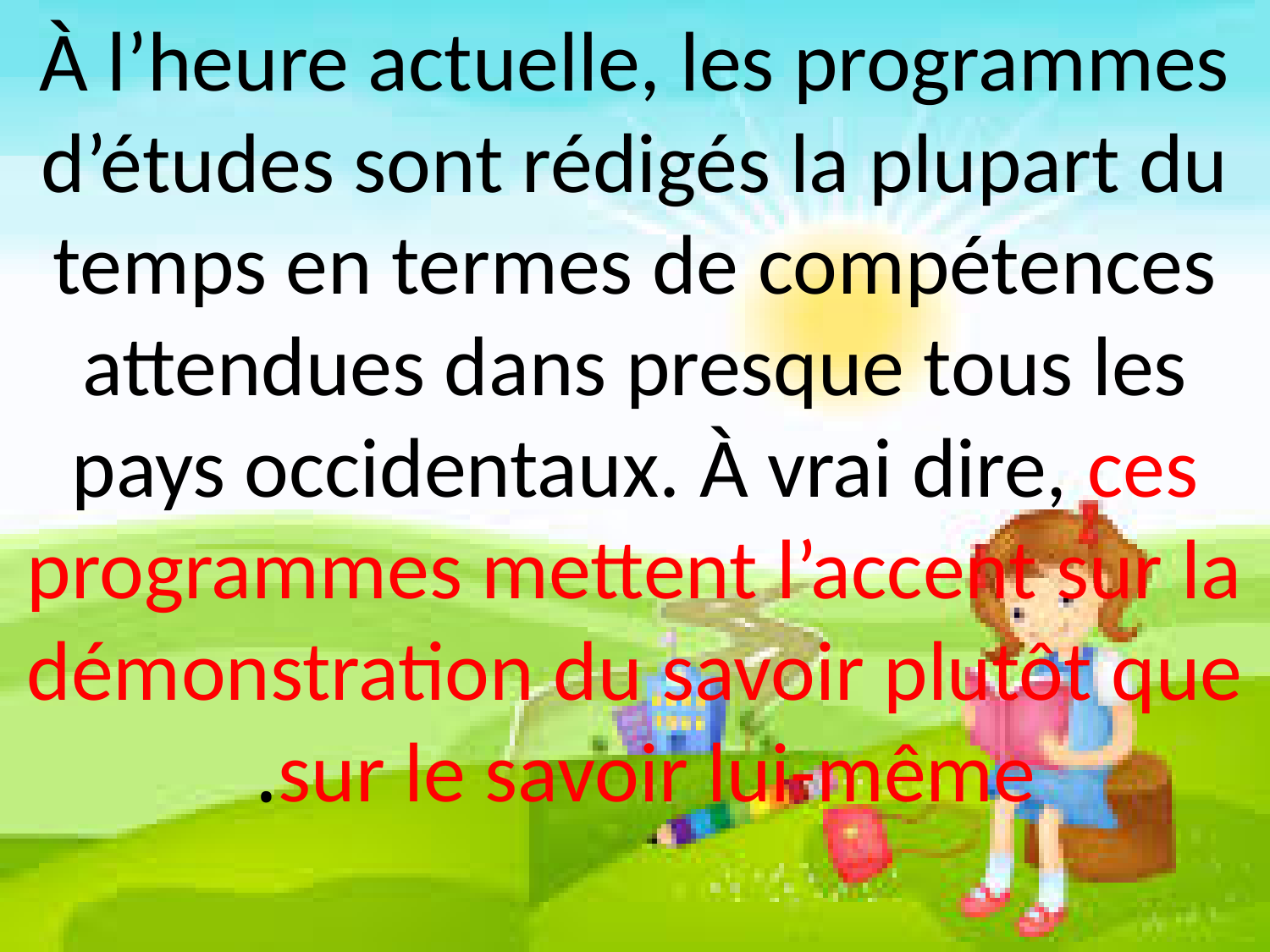

À l’heure actuelle, les programmes d’études sont rédigés la plupart du temps en termes de compétences attendues dans presque tous les pays occidentaux. À vrai dire, ces programmes mettent l’accent sur la démonstration du savoir plutôt que sur le savoir lui-même.